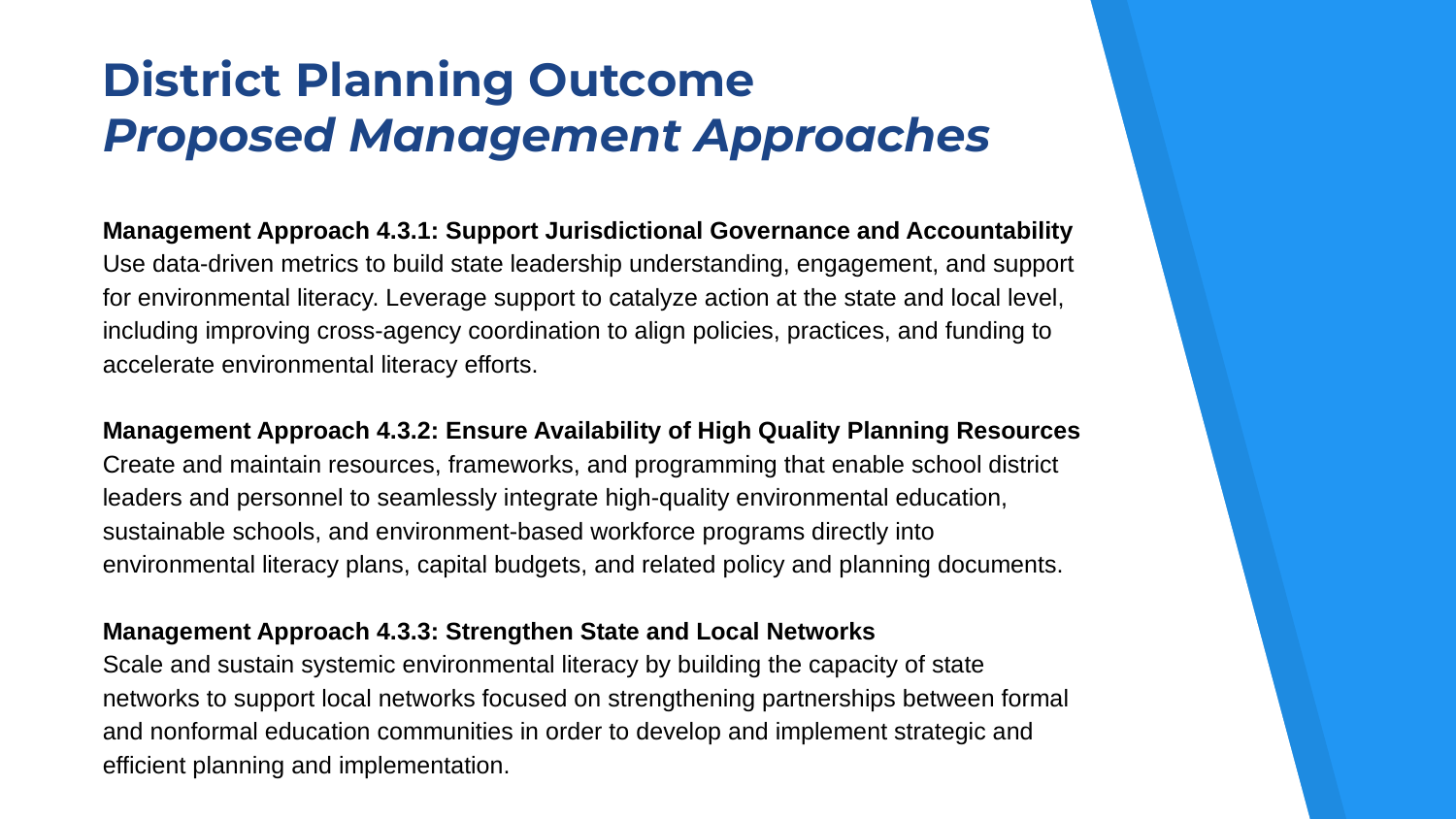

# District Planning Outcome Proposed Management Approaches
Management Approach 4.3.1: Support Jurisdictional Governance and Accountability
Use data-driven metrics to build state leadership understanding, engagement, and support for environmental literacy. Leverage support to catalyze action at the state and local level, including improving cross-agency coordination to align policies, practices, and funding to accelerate environmental literacy efforts.

Management Approach 4.3.2: Ensure Availability of High Quality Planning Resources
Create and maintain resources, frameworks, and programming that enable school district leaders and personnel to seamlessly integrate high-quality environmental education, sustainable schools, and environment-based workforce programs directly into environmental literacy plans, capital budgets, and related policy and planning documents.

Management Approach 4.3.3: Strengthen State and Local Networks
Scale and sustain systemic environmental literacy by building the capacity of state networks to support local networks focused on strengthening partnerships between formal and nonformal education communities in order to develop and implement strategic and efficient planning and implementation.